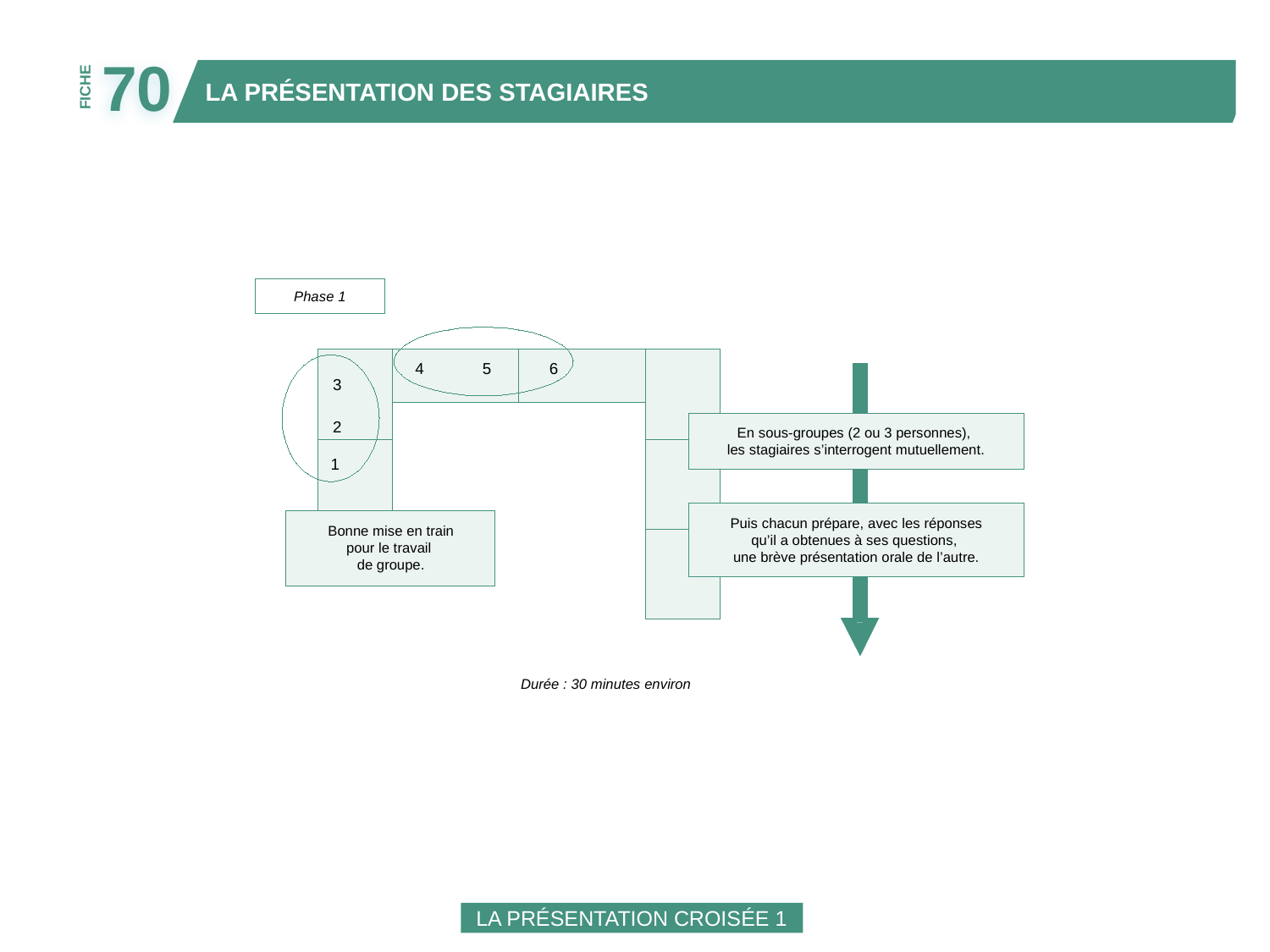

70

LA PRÉSENTATION DES STAGIAIRES
FICHE

Phase 1

4
5
6

3

2
En sous-groupes (2 ou 3 personnes),
les stagiaires s’interrogent mutuellement.

1

Puis chacun prépare, avec les réponses
qu’il a obtenues à ses questions,
une brève présentation orale de l’autre.
Bonne mise en train
pour le travail
de groupe.

Durée : 30 minutes environ
LA PRÉSENTATION CROISÉE 1